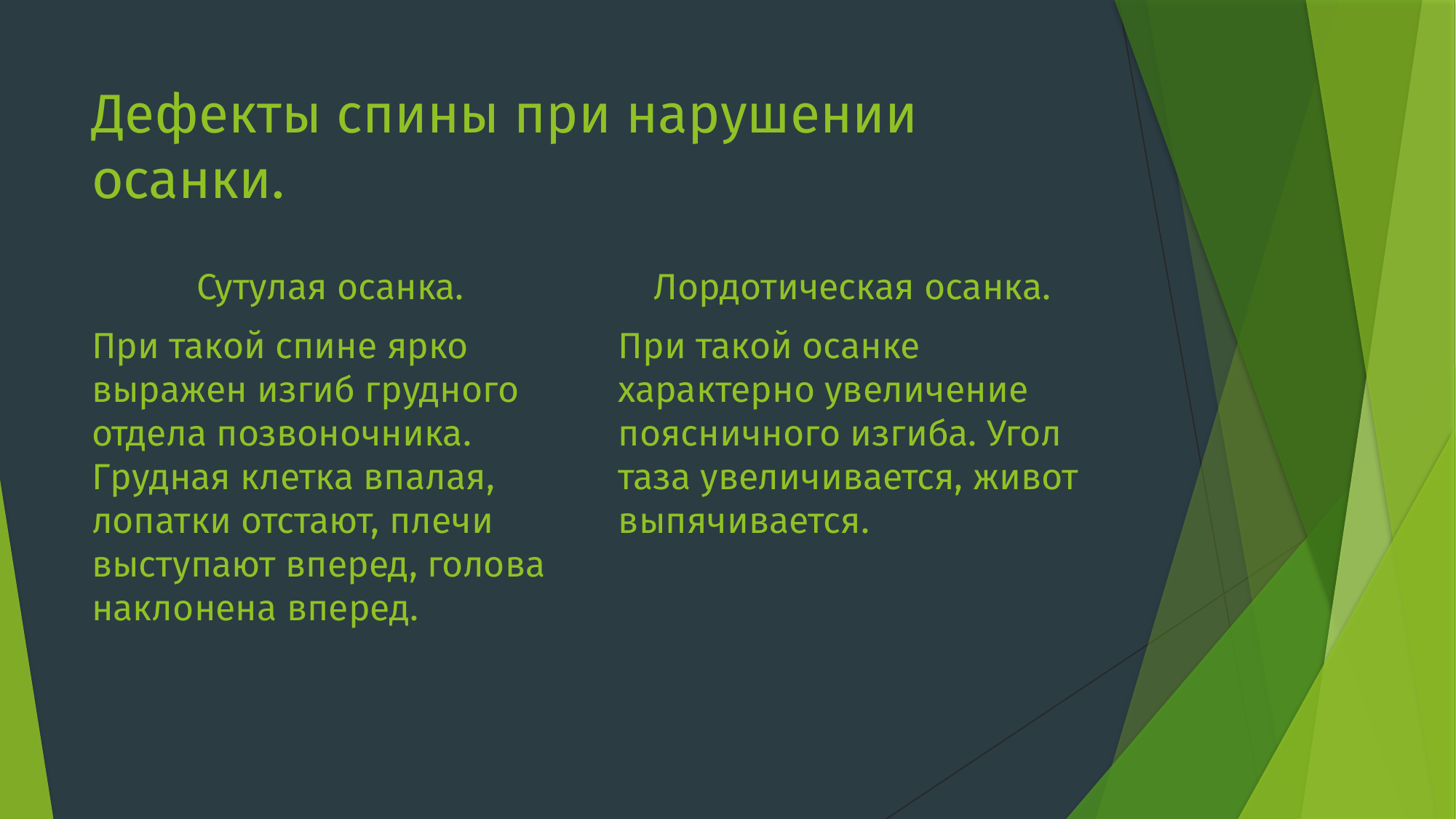

# Дефекты спины при нарушении осанки.
Сутулая осанка.
При такой спине ярко выражен изгиб грудного отдела позвоночника. Грудная клетка впалая, лопатки отстают, плечи выступают вперед, голова наклонена вперед.

Лордотическая осанка.
При такой осанке характерно увеличение поясничного изгиба. Угол таза увеличивается, живот выпячивается.